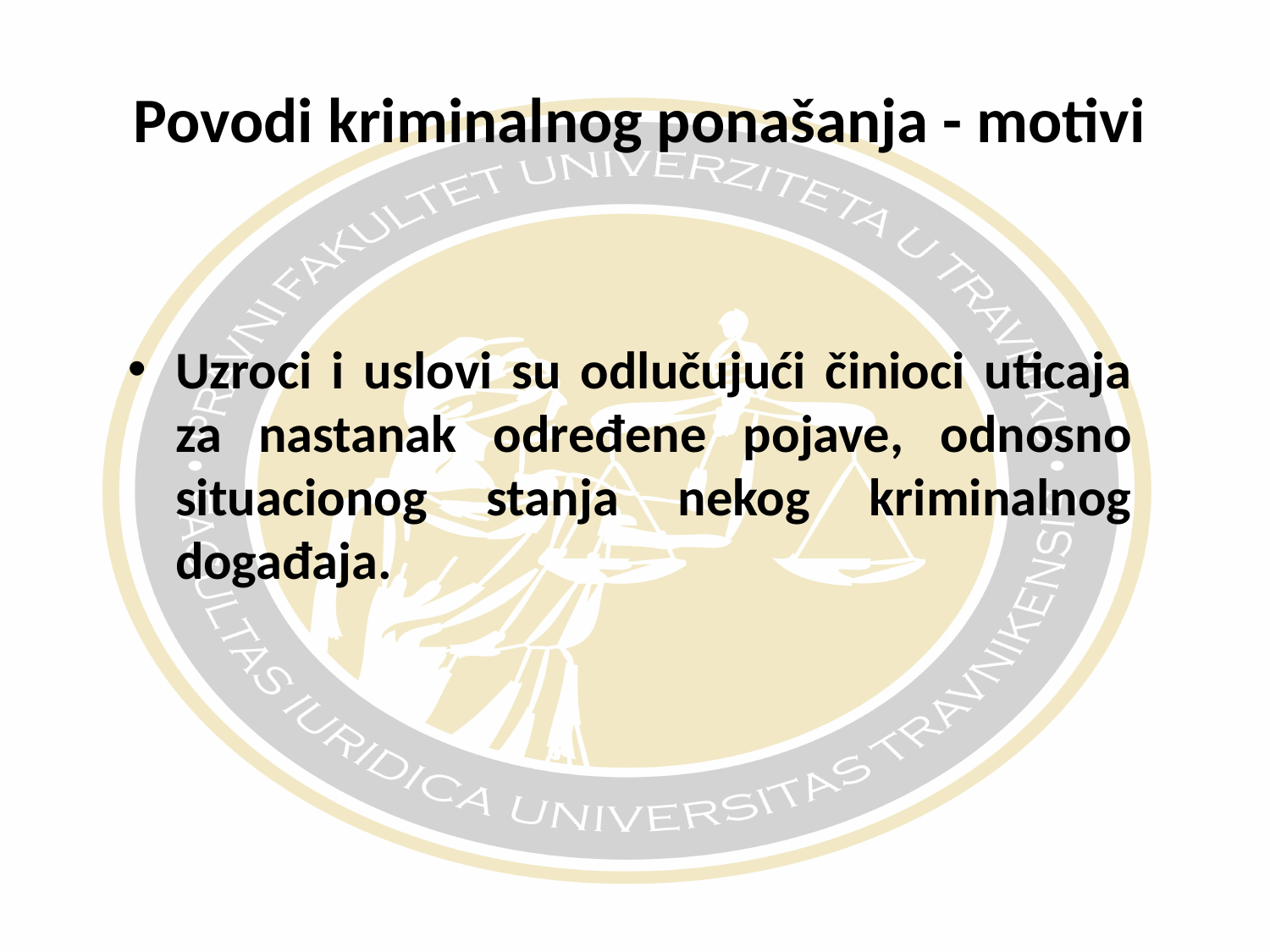

# Povodi kriminalnog ponašanja - motivi

Uzroci i uslovi su odlučujući činioci uticaja za nastanak određene pojave, odnosno situacionog stanja nekog kriminalnog događaja.